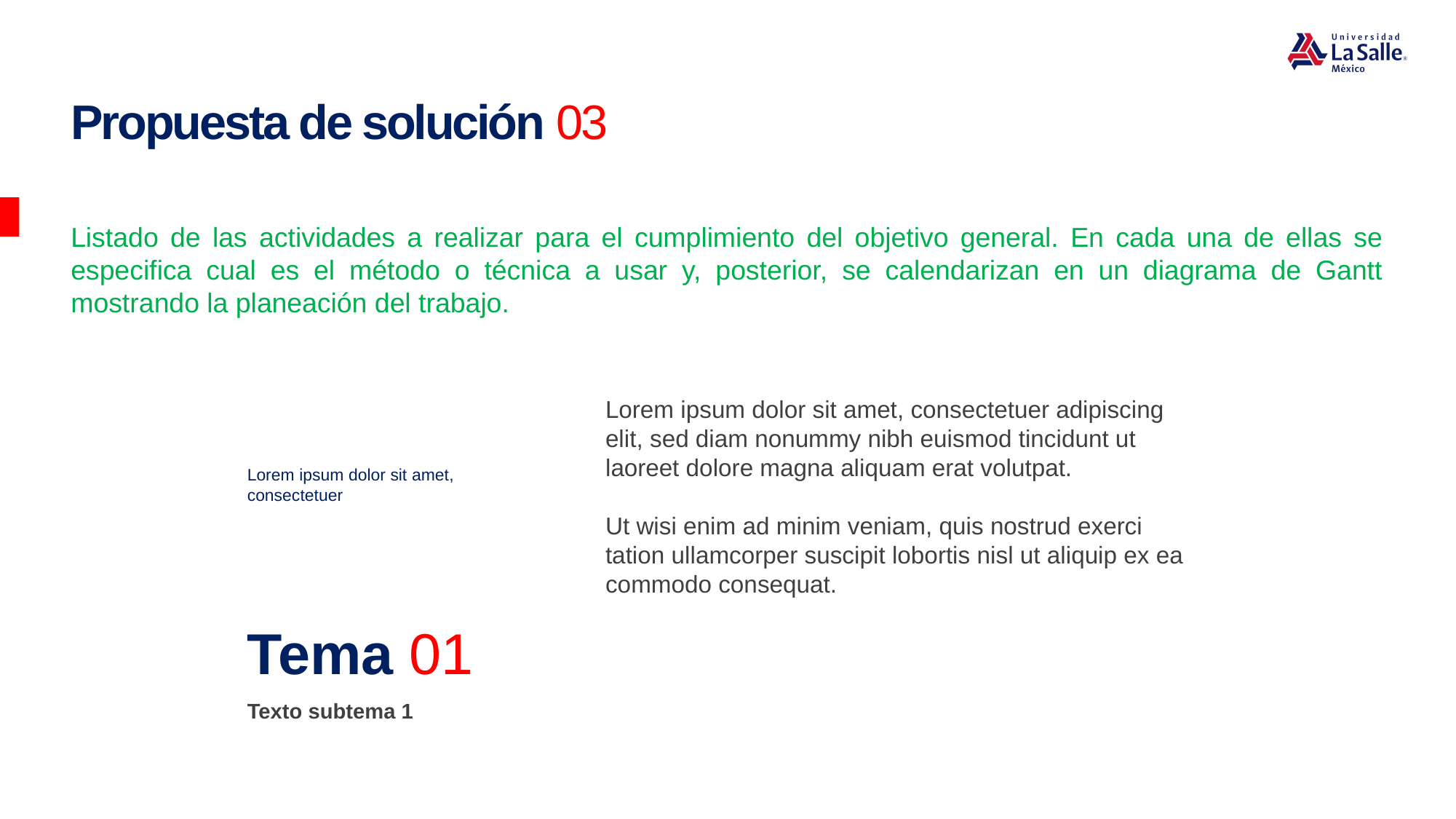

Propuesta de solución 03

Listado de las actividades a realizar para el cumplimiento del objetivo general. En cada una de ellas se especifica cual es el método o técnica a usar y, posterior, se calendarizan en un diagrama de Gantt mostrando la planeación del trabajo.
Lorem ipsum dolor sit amet, consectetuer adipiscing elit, sed diam nonummy nibh euismod tincidunt ut laoreet dolore magna aliquam erat volutpat.

Ut wisi enim ad minim veniam, quis nostrud exerci tation ullamcorper suscipit lobortis nisl ut aliquip ex ea commodo consequat.
Lorem ipsum dolor sit amet, consectetuer
Tema 01
Texto subtema 1